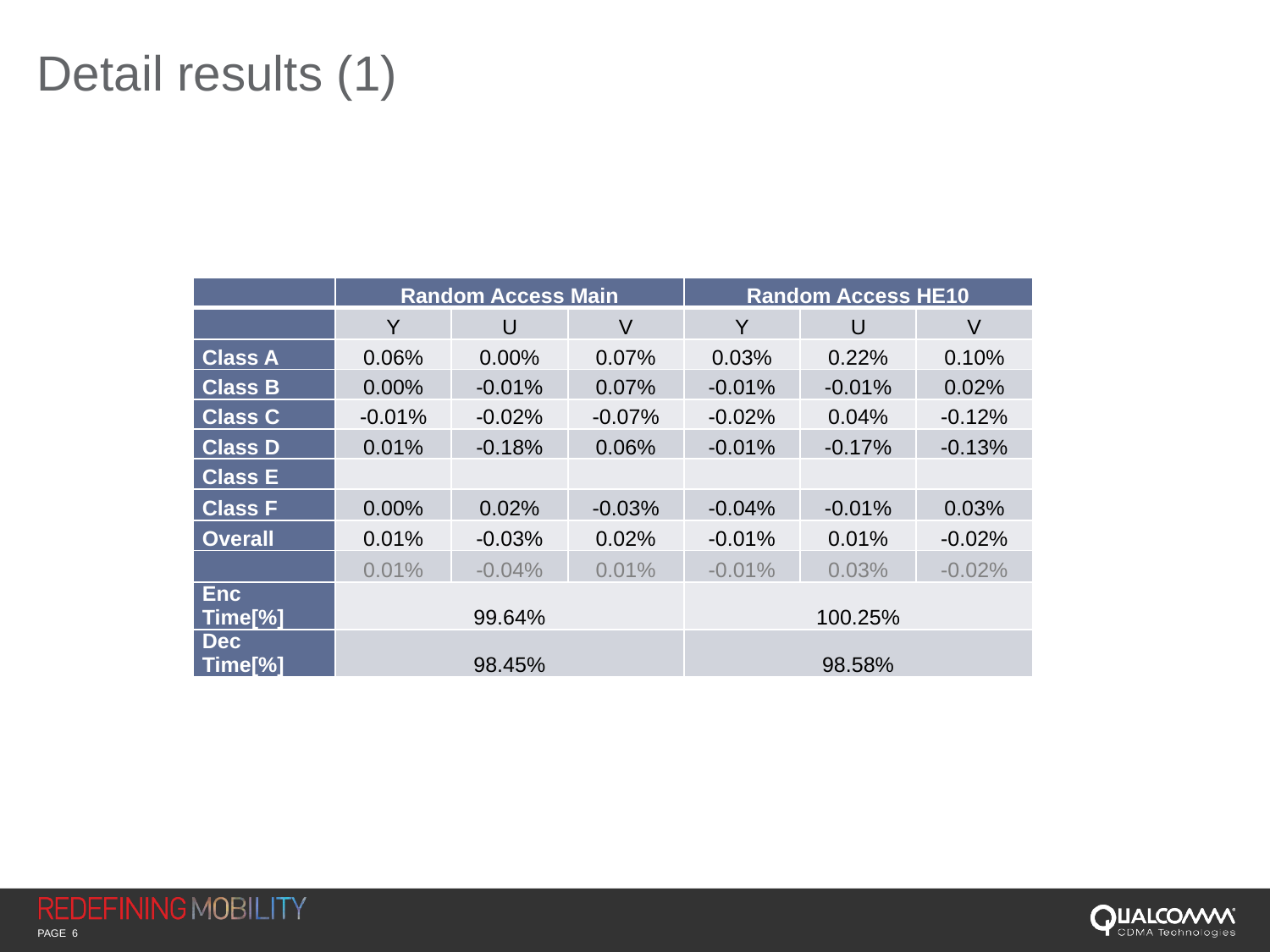

# Detail results (1)
|  | Random Access Main |  |  | Random Access HE10 |  |  |
| --- | --- | --- | --- | --- | --- | --- |
|  | Y | U | V | Y | U | V |
| Class A | 0.06% | 0.00% | 0.07% | 0.03% | 0.22% | 0.10% |
| Class B | 0.00% | -0.01% | 0.07% | -0.01% | -0.01% | 0.02% |
| Class C | -0.01% | -0.02% | -0.07% | -0.02% | 0.04% | -0.12% |
| Class D | 0.01% | -0.18% | 0.06% | -0.01% | -0.17% | -0.13% |
| Class E |  |  |  |  |  |  |
| Class F | 0.00% | 0.02% | -0.03% | -0.04% | -0.01% | 0.03% |
| Overall | 0.01% | -0.03% | 0.02% | -0.01% | 0.01% | -0.02% |
|  | 0.01% | -0.04% | 0.01% | -0.01% | 0.03% | -0.02% |
| Enc Time[%] | 99.64% |  |  | 100.25% |  |  |
| Dec Time[%] | 98.45% |  |  | 98.58% |  |  |